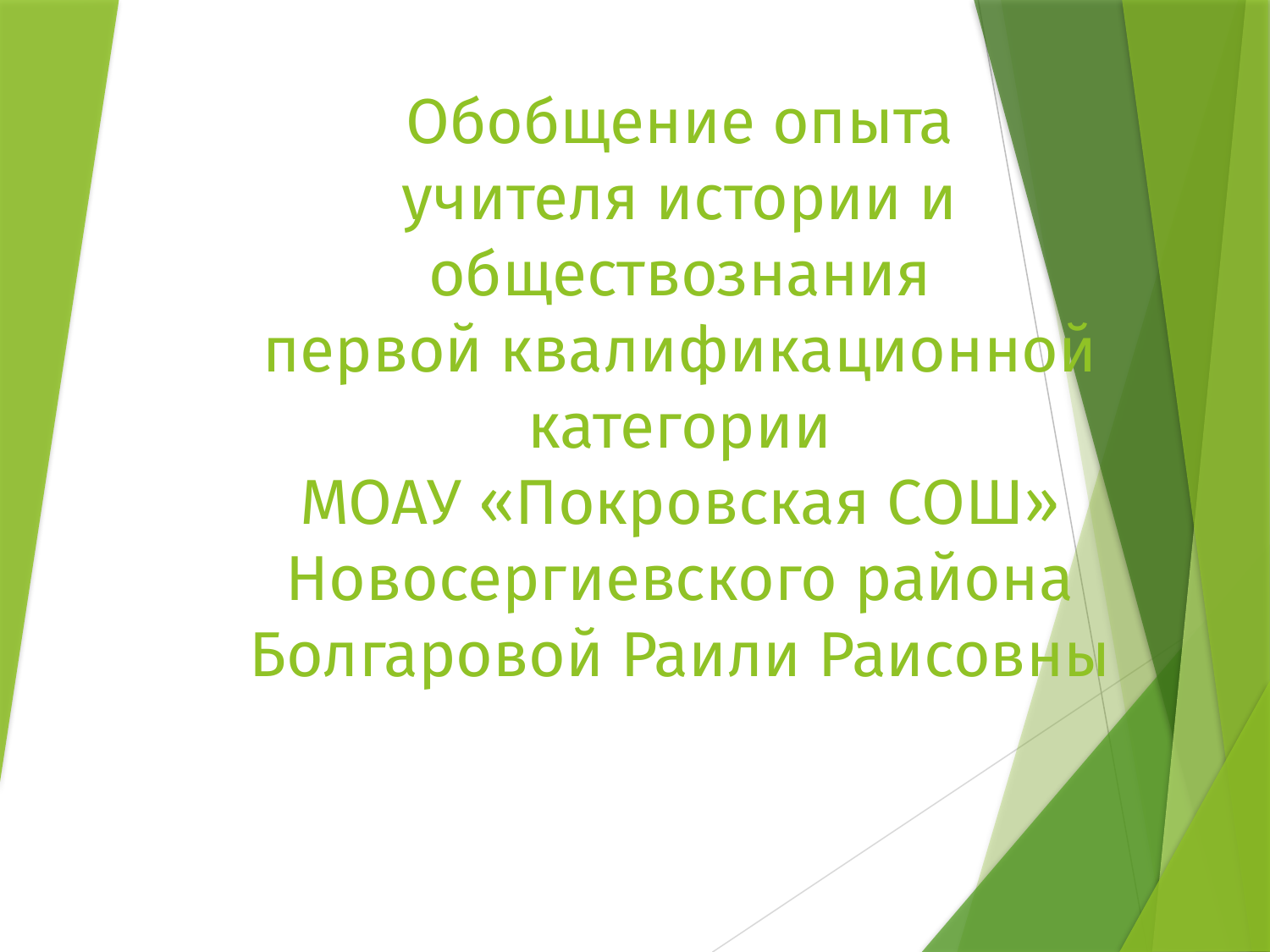

# Обобщение опыта учителя истории и обществознания первой квалификационной категории МОАУ «Покровская СОШ» Новосергиевского района Болгаровой Раили Раисовны